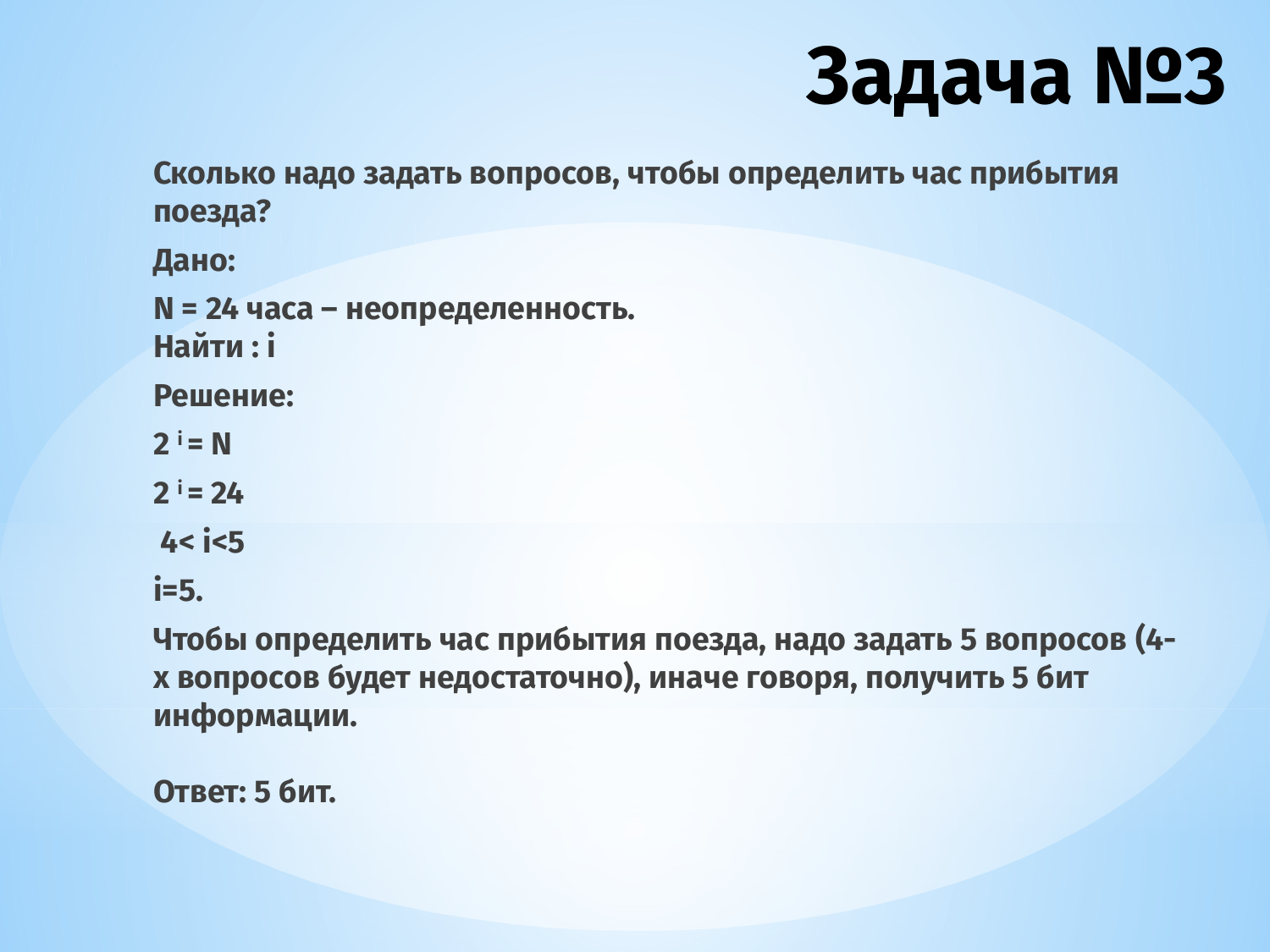

# Задача №3
Сколько надо задать вопросов, чтобы определить час прибытия поезда?
Дано:
N = 24 часа – неопределенность.
Найти : i
Решение:
2 i = N
2 i = 24
 4< i<5
i=5.
Чтобы определить час прибытия поезда, надо задать 5 вопросов (4-х вопросов будет недостаточно), иначе говоря, получить 5 бит информации.
Ответ: 5 бит.